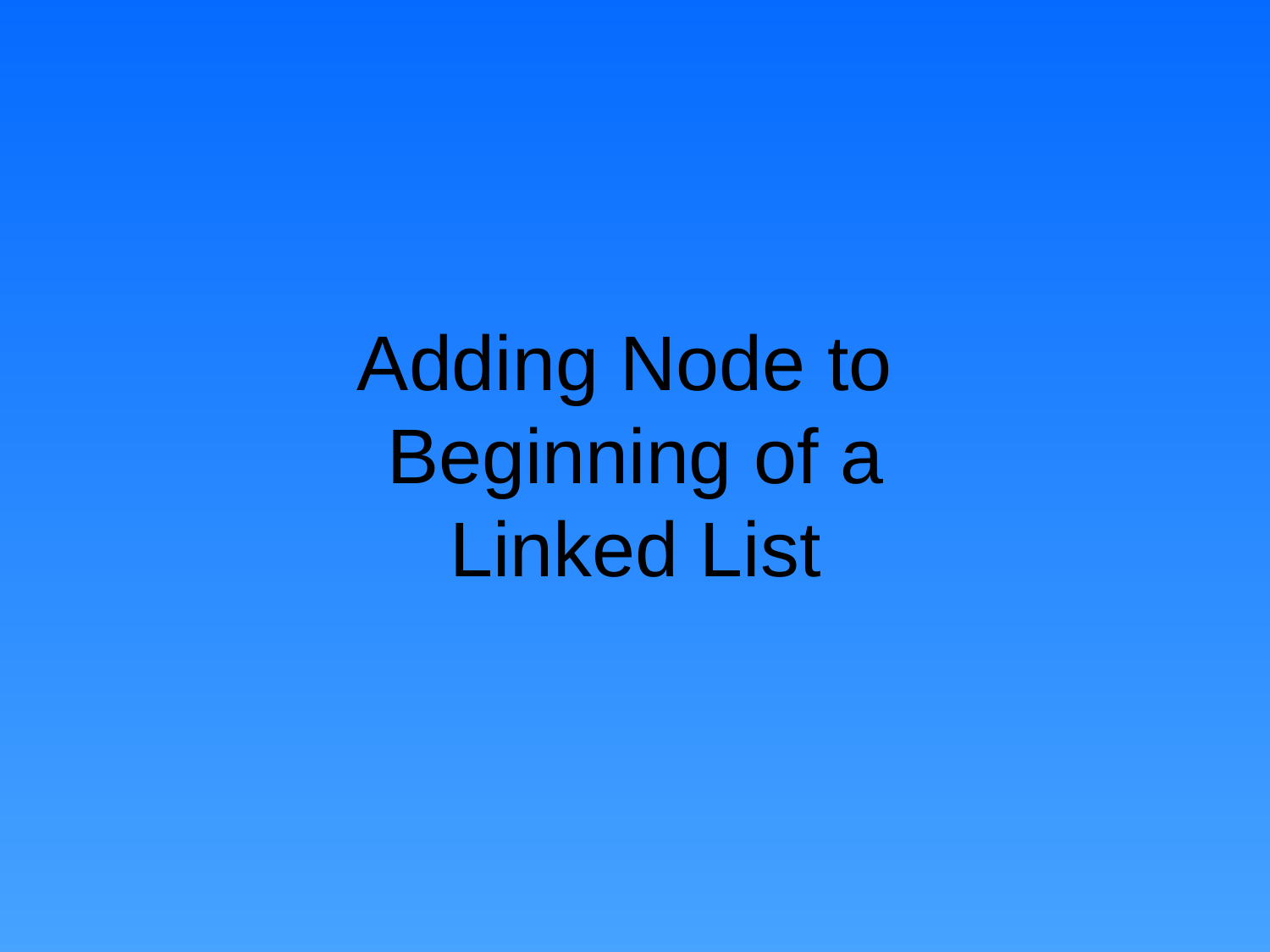

Adding Node to
Beginning of a
Linked List